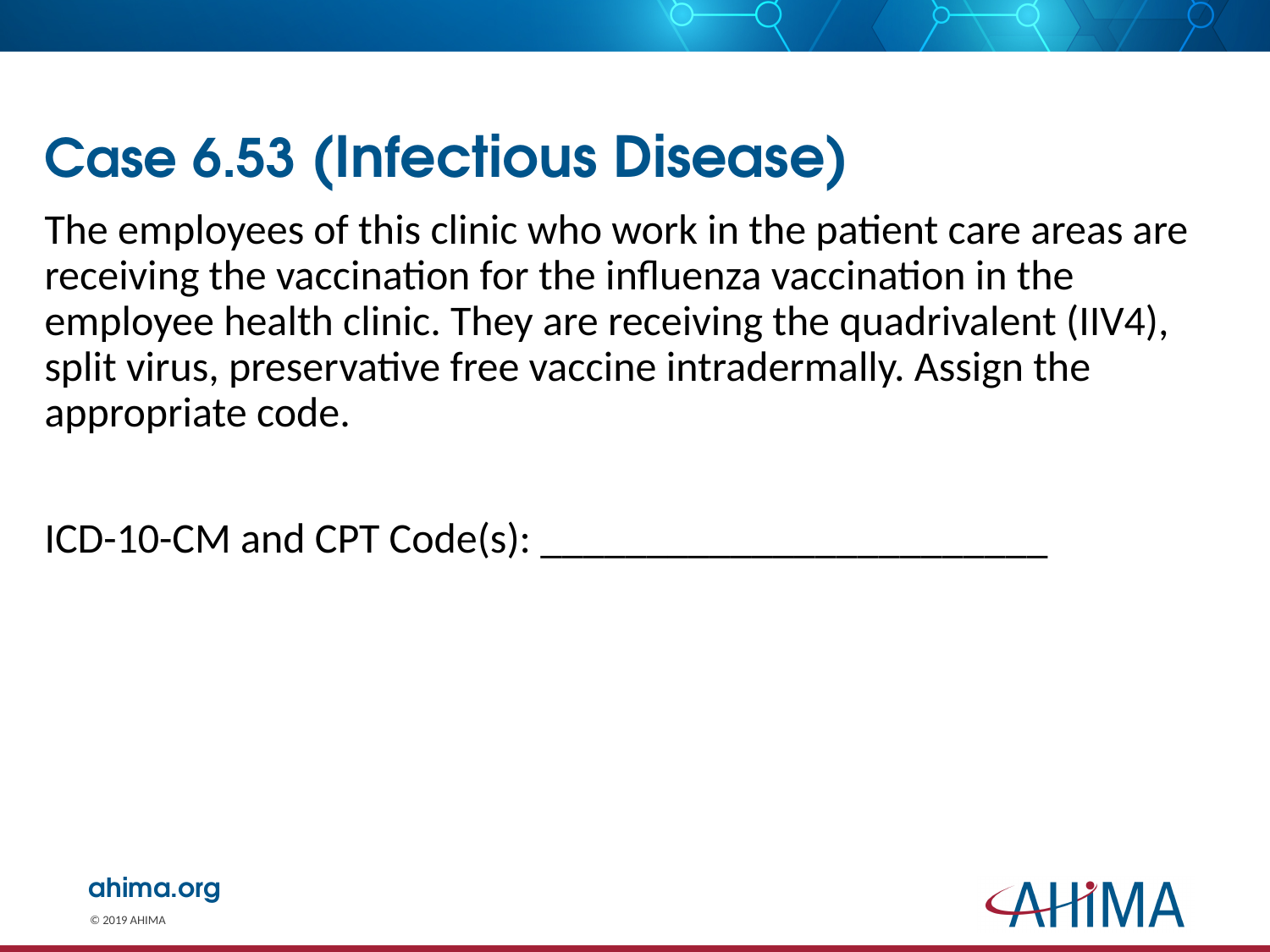

# Case 6.53 (Infectious Disease)
The employees of this clinic who work in the patient care areas are receiving the vaccination for the influenza vaccination in the employee health clinic. They are receiving the quadrivalent (IIV4), split virus, preservative free vaccine intradermally. Assign the appropriate code.

ICD-10-CM and CPT Code(s): ________________________